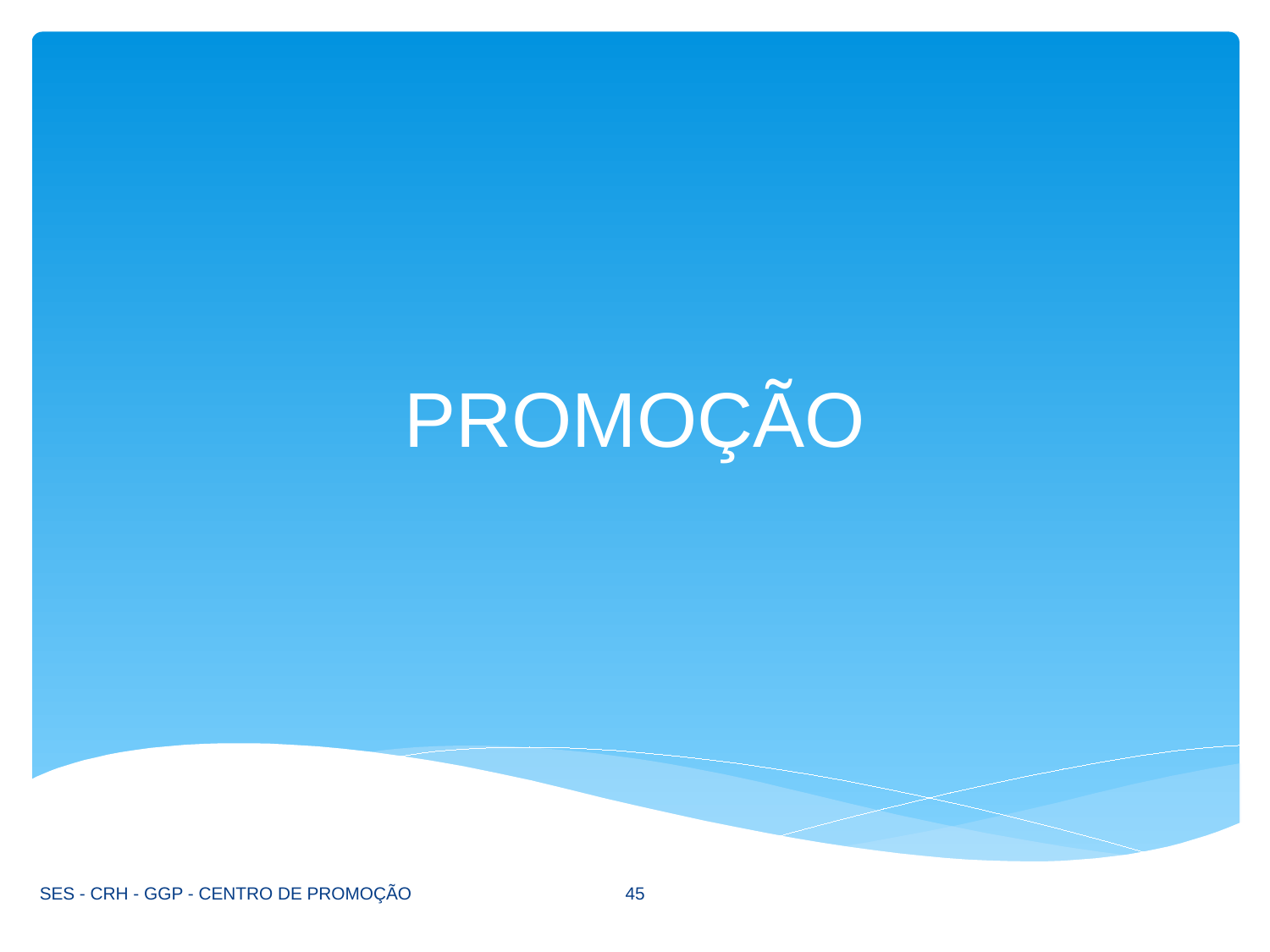

# PROMOÇÃO
45
SES - CRH - GGP - CENTRO DE PROMOÇÃO